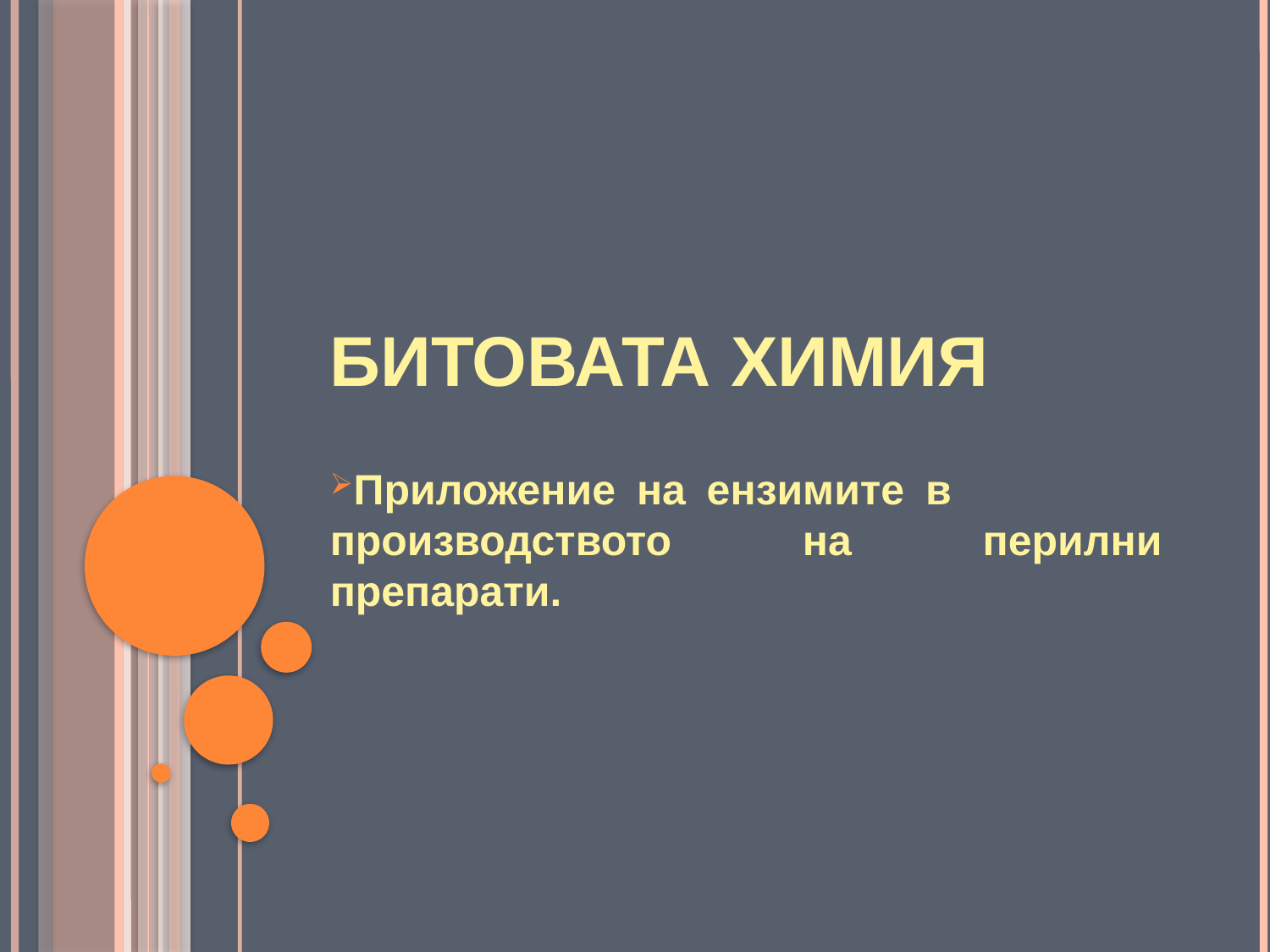

# Битовата химия
Приложение на ензимите в           производството на перилни препарати.